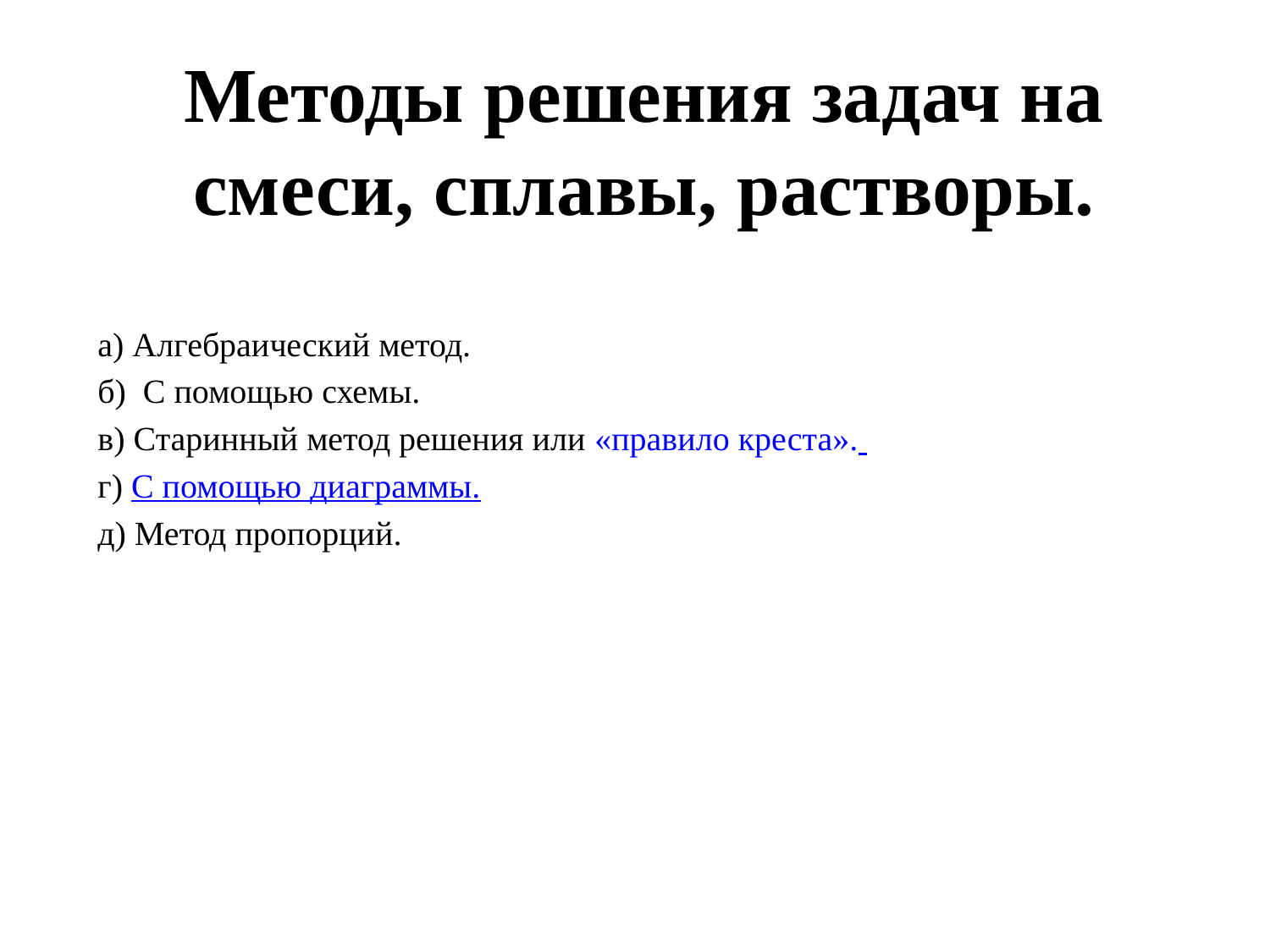

# Методы решения задач на смеси, сплавы, растворы.
а) Алгебраический метод.
б)  С помощью схемы.
в) Старинный метод решения или «правило креста».
г) С помощью диаграммы.
д) Метод пропорций.